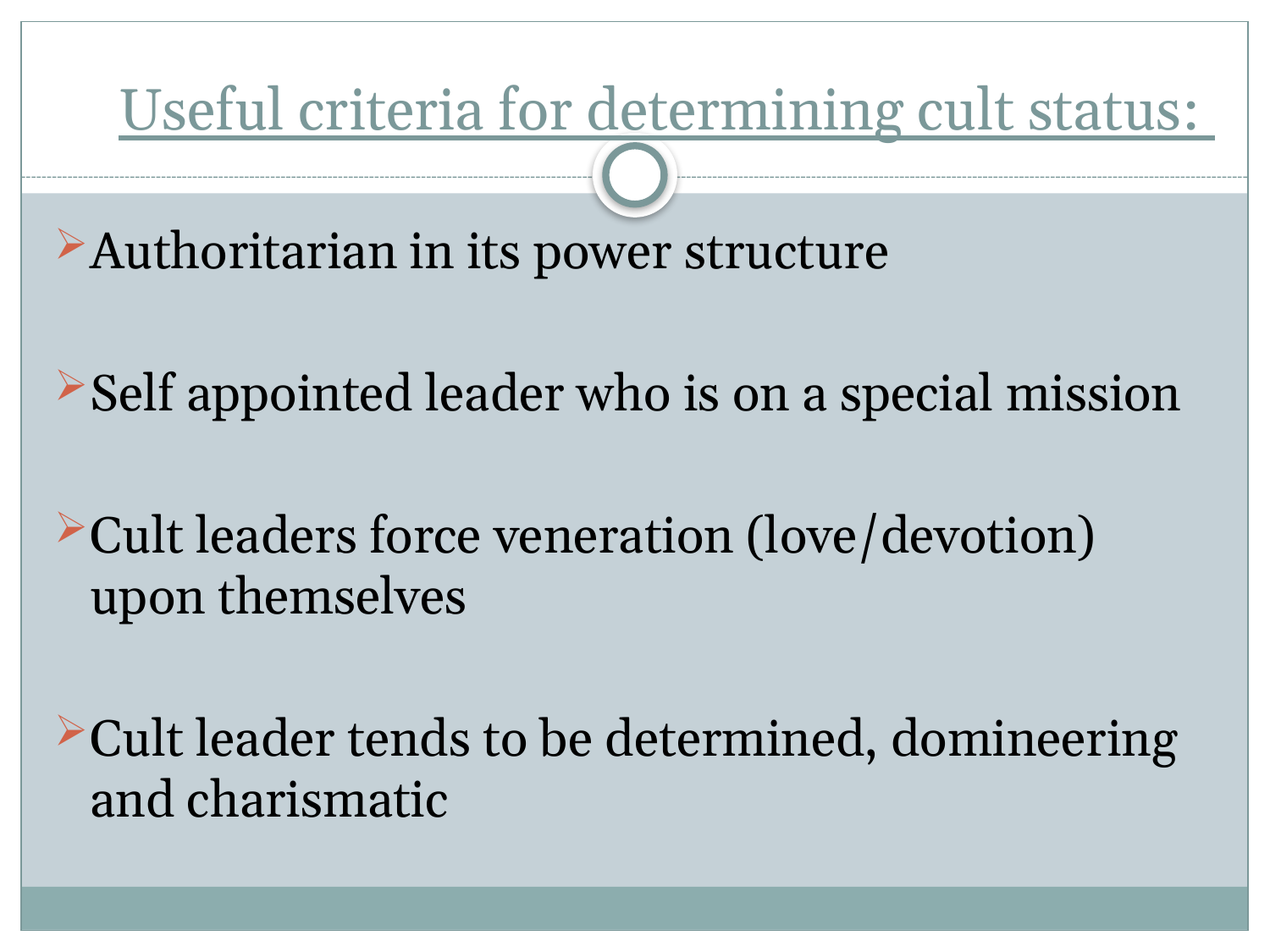

# Useful criteria for determining cult status:
Authoritarian in its power structure

Self appointed leader who is on a special mission

Cult leaders force veneration (love/devotion) upon themselves

Cult leader tends to be determined, domineering and charismatic